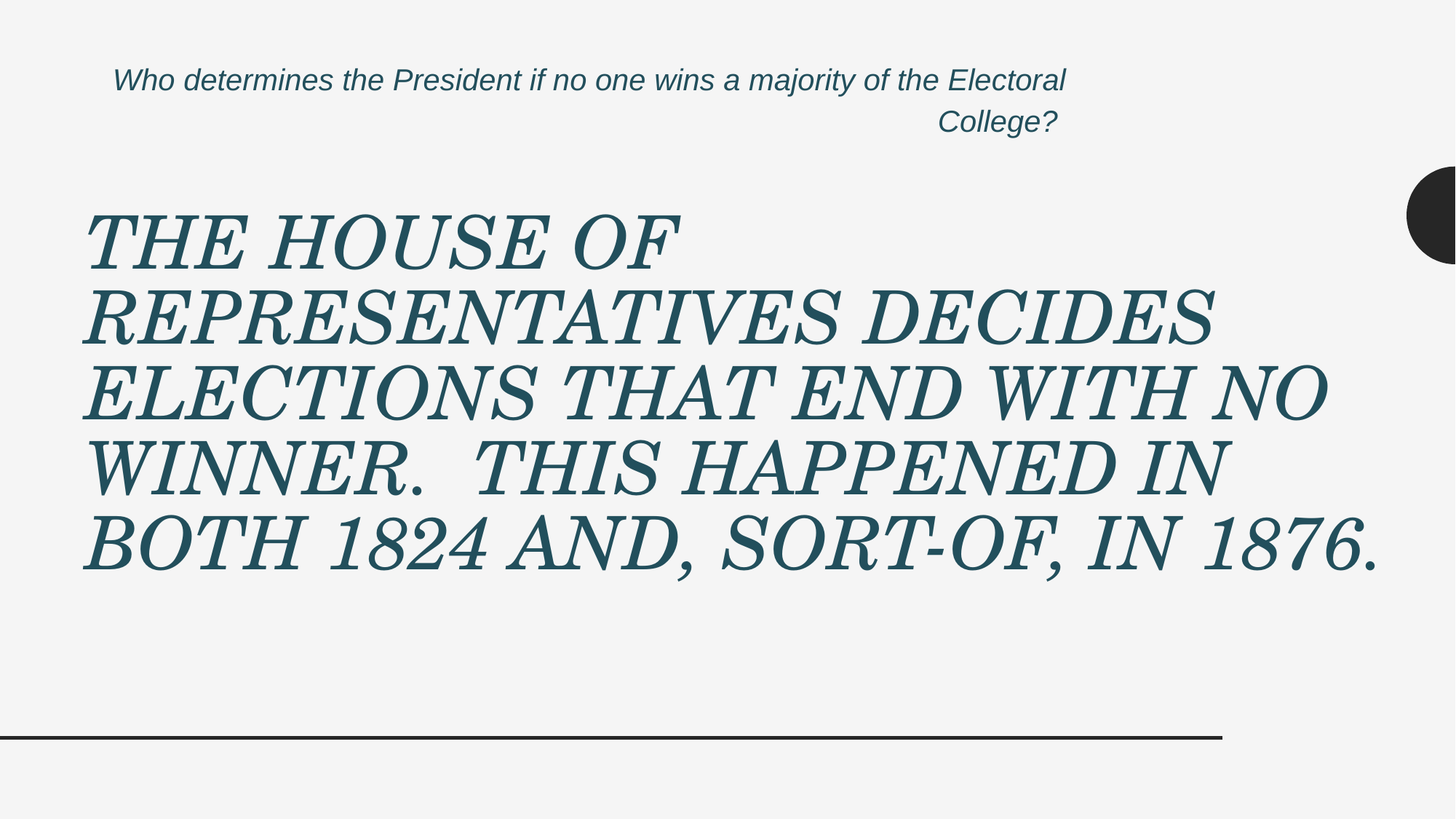

Who determines the President if no one wins a majority of the Electoral College?
# The House of Representatives decides elections that end with no winner.  This happened in both 1824 and, sort-of, in 1876.